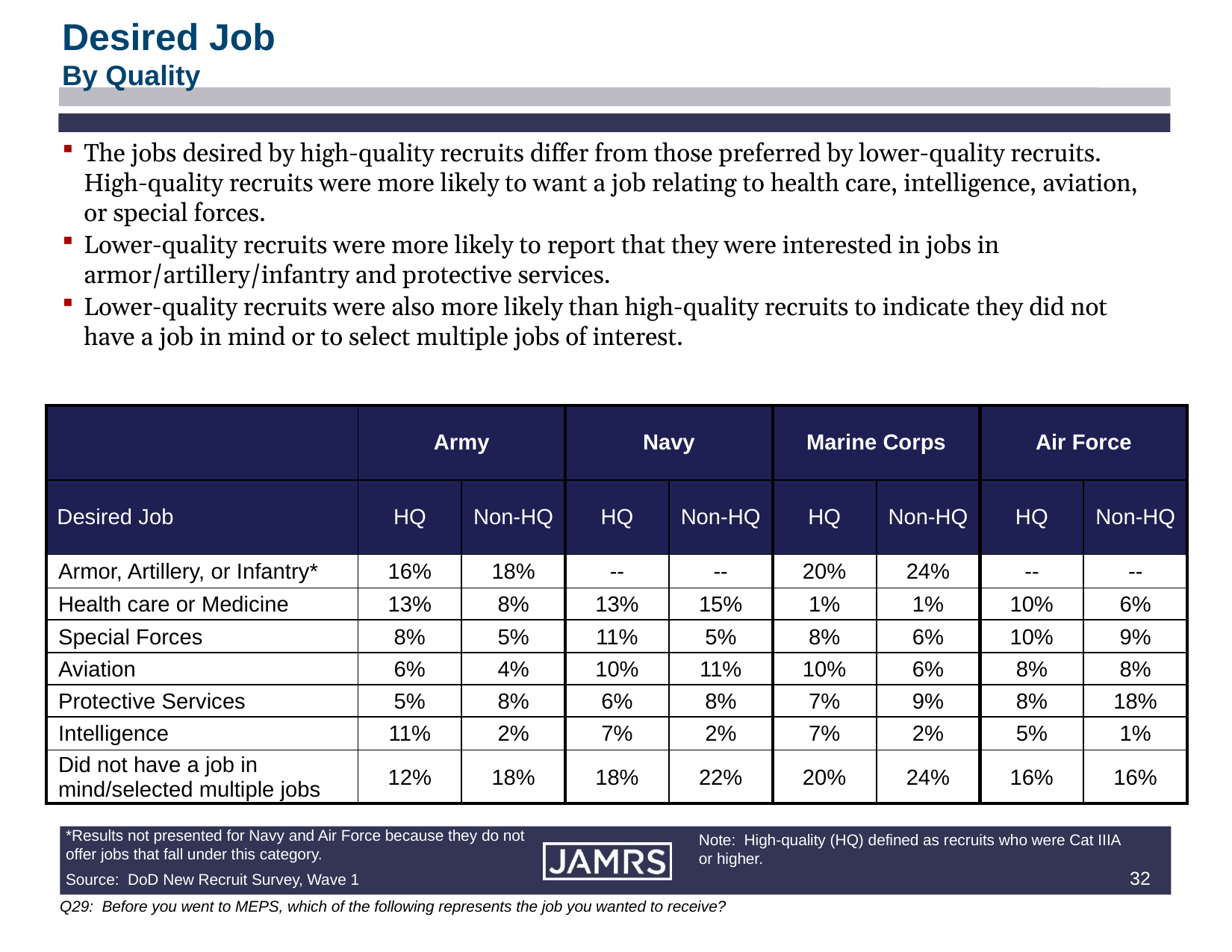

Desired Job
By Quality

The jobs desired by high-quality recruits differ from those preferred by lower-quality recruits.  High-quality recruits were more likely to want a job relating to health care, intelligence, aviation, or special forces.
Lower-quality recruits were more likely to report that they were interested in jobs in armor/artillery/infantry and protective services.
Lower-quality recruits were also more likely than high-quality recruits to indicate they did not have a job in mind or to select multiple jobs of interest.

|  | Army |  | Navy |  | Marine Corps |  | Air Force |  |
| --- | --- | --- | --- | --- | --- | --- | --- | --- |
| Desired Job | HQ | Non-HQ | HQ | Non-HQ | HQ | Non-HQ | HQ | Non-HQ |
| Armor, Artillery, or Infantry\* | 16% | 18% | -- | -- | 20% | 24% | -- | -- |
| Health care or Medicine | 13% | 8% | 13% | 15% | 1% | 1% | 10% | 6% |
| Special Forces | 8% | 5% | 11% | 5% | 8% | 6% | 10% | 9% |
| Aviation | 6% | 4% | 10% | 11% | 10% | 6% | 8% | 8% |
| Protective Services | 5% | 8% | 6% | 8% | 7% | 9% | 8% | 18% |
| Intelligence | 11% | 2% | 7% | 2% | 7% | 2% | 5% | 1% |
| Did not have a job in mind/selected multiple jobs | 12% | 18% | 18% | 22% | 20% | 24% | 16% | 16% |
*Results not presented for Navy and Air Force because they do not offer jobs that fall under this category.
Note:  High-quality (HQ) defined as recruits who were Cat IIIA or higher.
32
Source:  DoD New Recruit Survey, Wave 1
	Q29:  Before you went to MEPS, which of the following represents the job you wanted to receive?